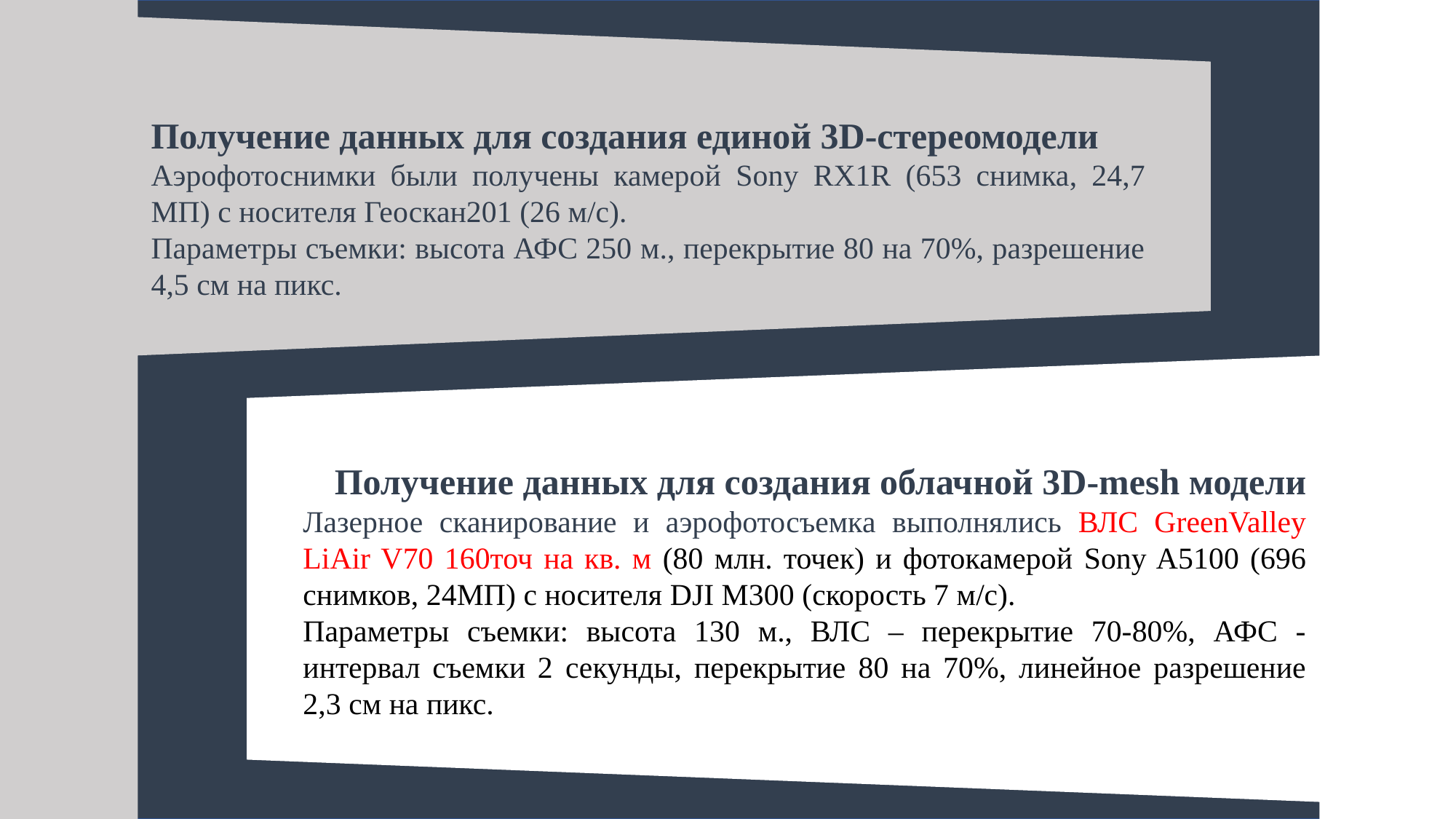

Получение данных для создания единой 3D-стереомодели
Аэрофотоснимки были получены камерой Sony RX1R (653 снимка, 24,7 МП) с носителя Геоскан201 (26 м/с).
Параметры съемки: высота АФС 250 м., перекрытие 80 на 70%, разрешение 4,5 см на пикс.
Получение данных для создания облачной 3D-mesh модели
Лазерное сканирование и аэрофотосъемка выполнялись ВЛС GreenValley LiAir V70 160точ на кв. м (80 млн. точек) и фотокамерой Sony A5100 (696 снимков, 24МП) с носителя DJI M300 (скорость 7 м/с).
Параметры съемки: высота 130 м., ВЛС – перекрытие 70-80%, АФС - интервал съемки 2 секунды, перекрытие 80 на 70%, линейное разрешение 2,3 см на пикс.

34